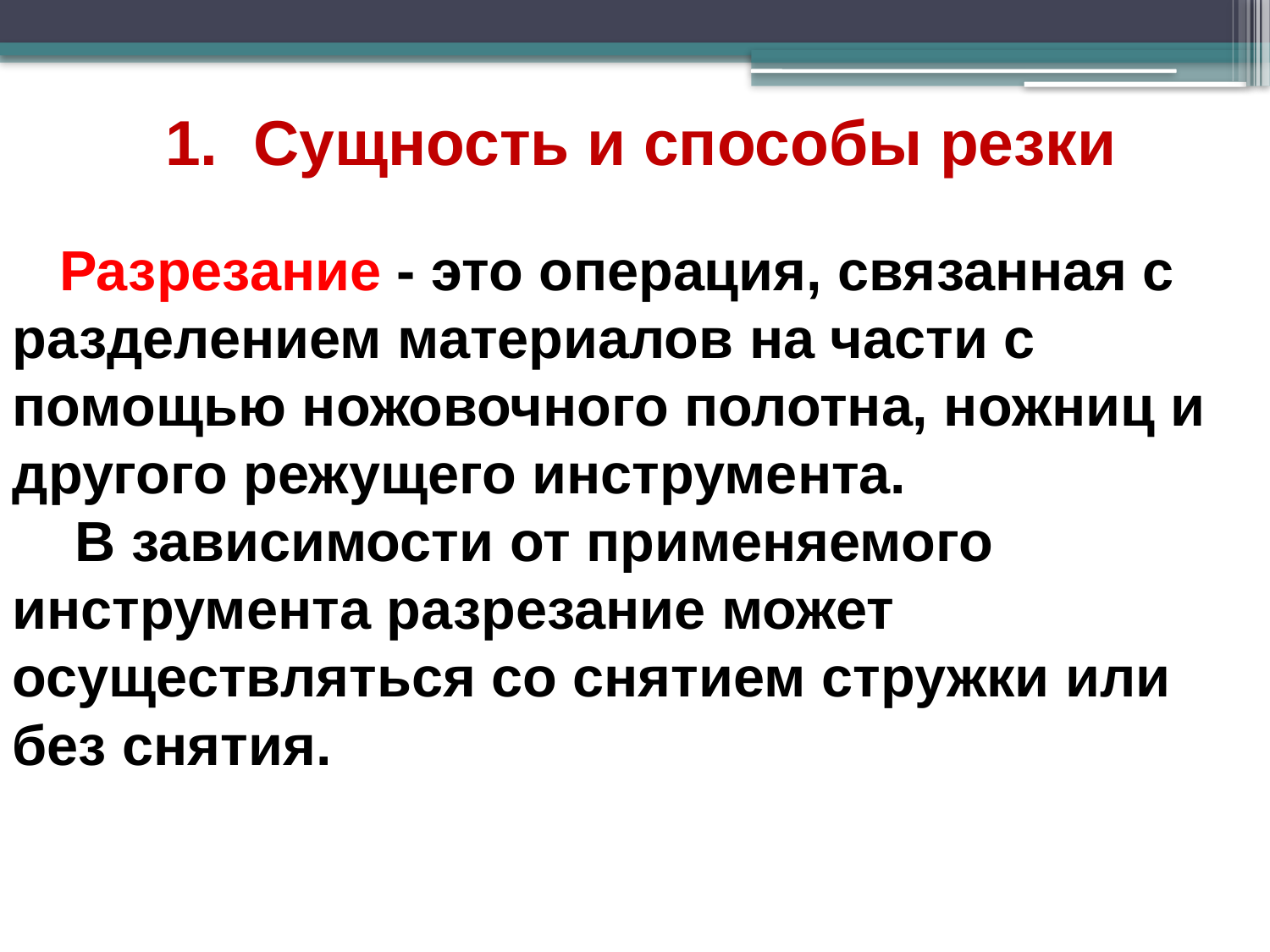

# 1.  Сущность и способы резки
   Разрезание - это операция, связанная с разделением материалов на части с помощью ножовочного полотна, ножниц и другого режущего инструмента.
    В зависимости от применяемого инструмента разрезание может осуществляться со снятием стружки или без снятия.